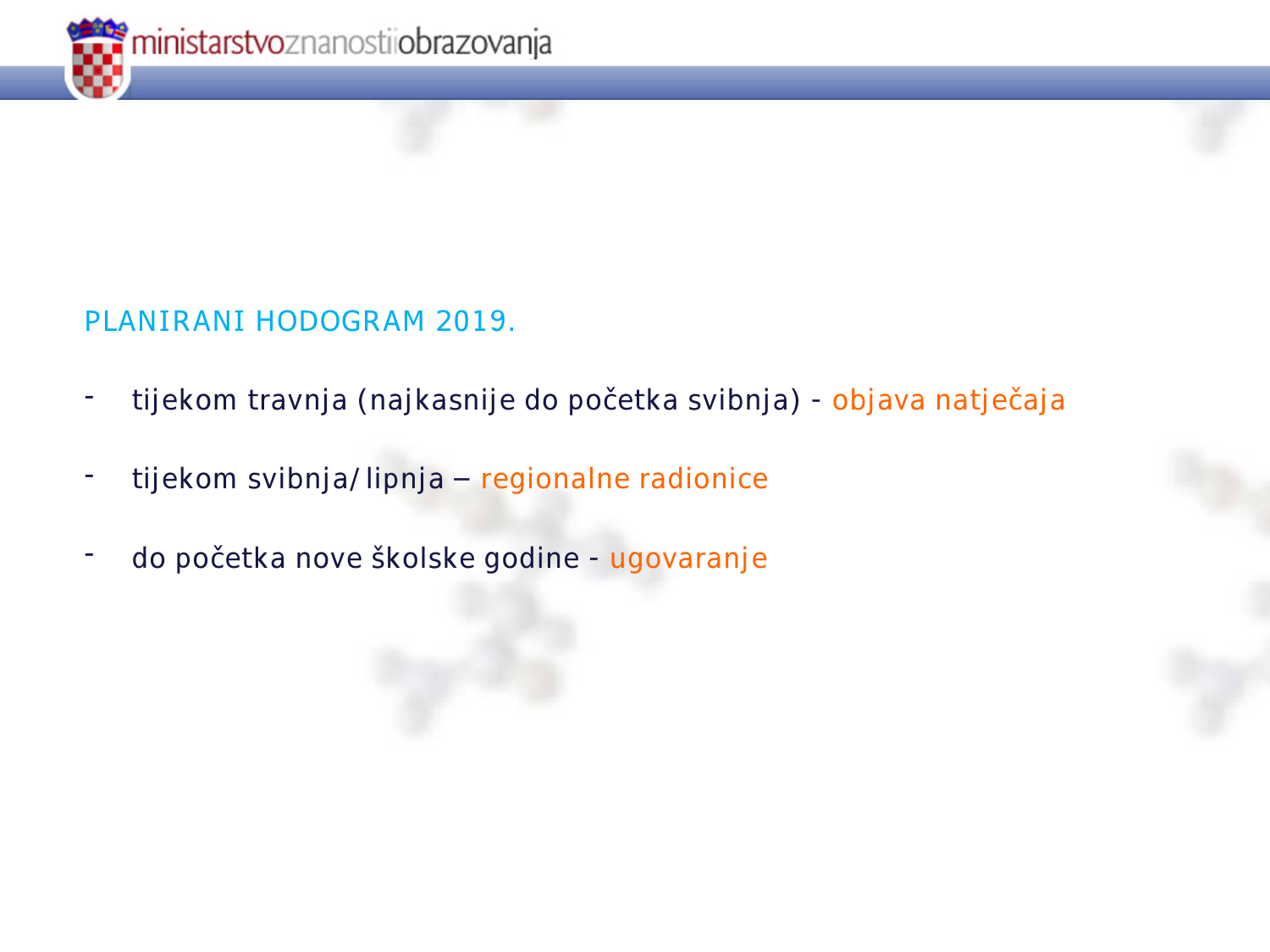

PLANIRANI HODOGRAM 2019.

tijekom travnja (najkasnije do početka svibnja) - objava natječaja

tijekom svibnja/lipnja – regionalne radionice

do početka nove školske godine - ugovaranje